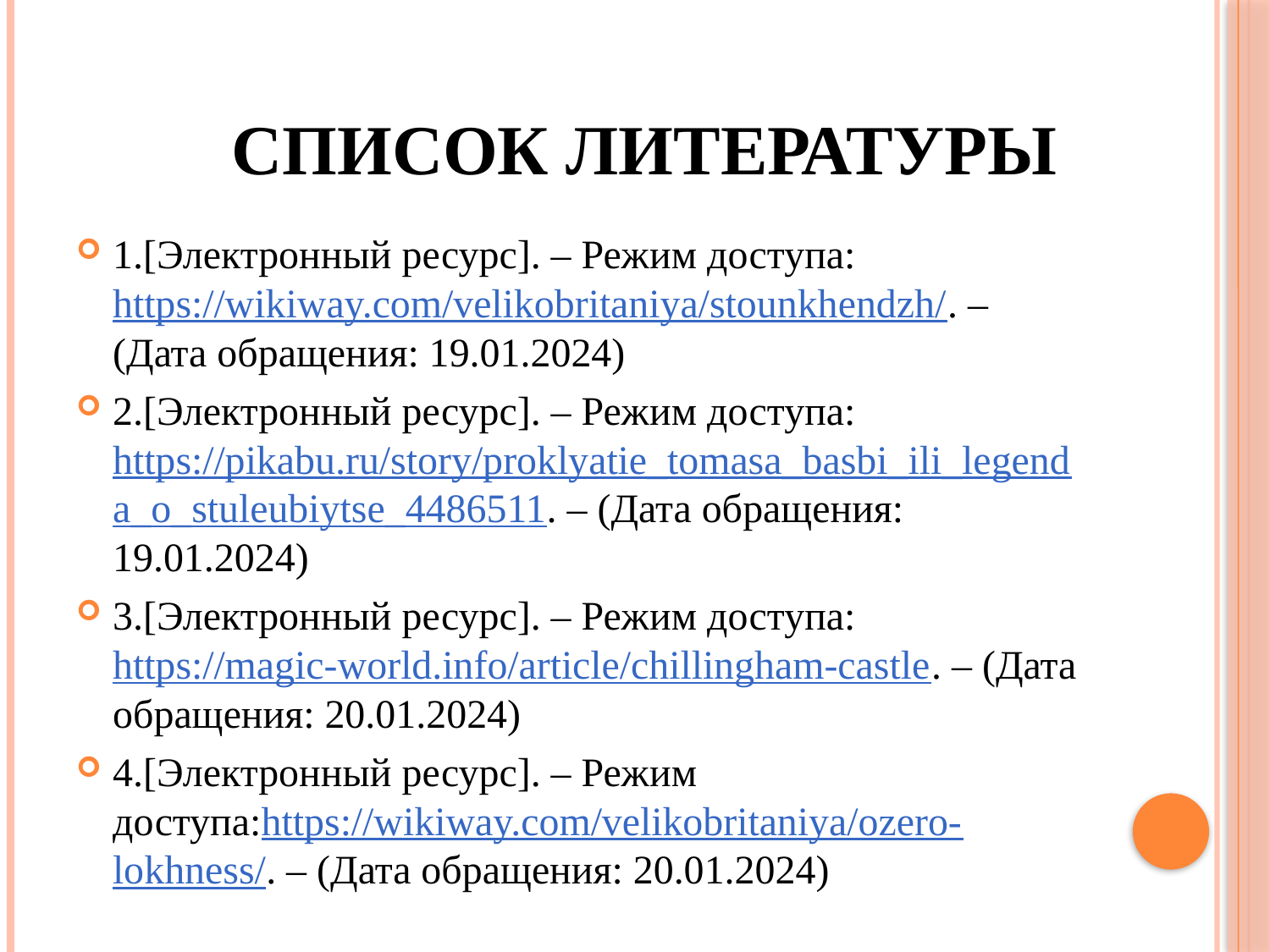

# Список литературы
1.[Электронный ресурс]. – Режим доступа: https://wikiway.com/velikobritaniya/stounkhendzh/. – (Дата обращения: 19.01.2024)
2.[Электронный ресурс]. – Режим доступа: https://pikabu.ru/story/proklyatie_tomasa_basbi_ili_legenda_o_stuleubiytse_4486511. – (Дата обращения: 19.01.2024)
3.[Электронный ресурс]. – Режим доступа: https://magic-world.info/article/chillingham-castle. – (Дата обращения: 20.01.2024)
4.[Электронный ресурс]. – Режим доступа:https://wikiway.com/velikobritaniya/ozero-lokhness/. – (Дата обращения: 20.01.2024)